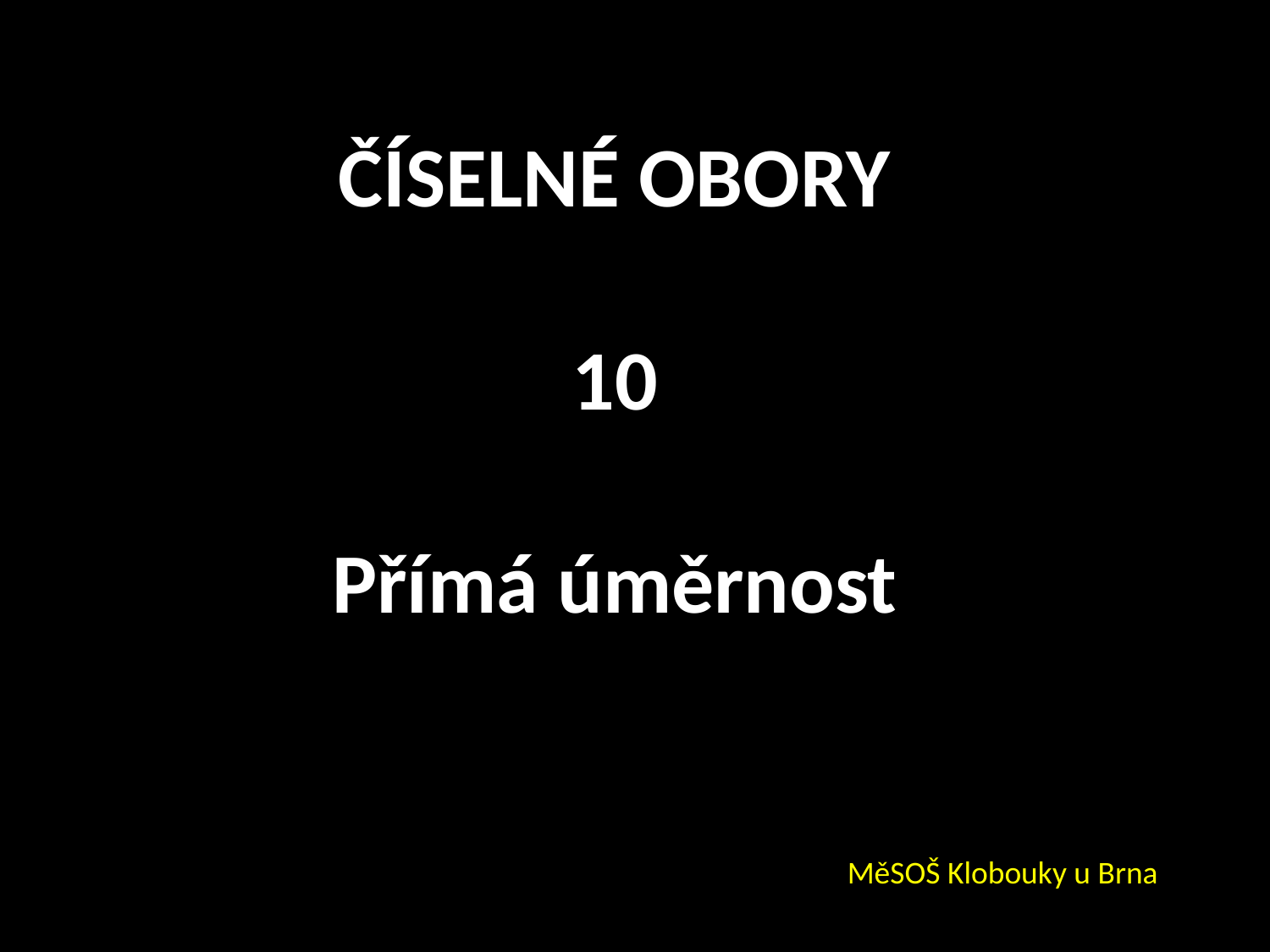

ČÍSELNÉ OBORY

10

Přímá úměrnost

MěSOŠ Klobouky u Brna